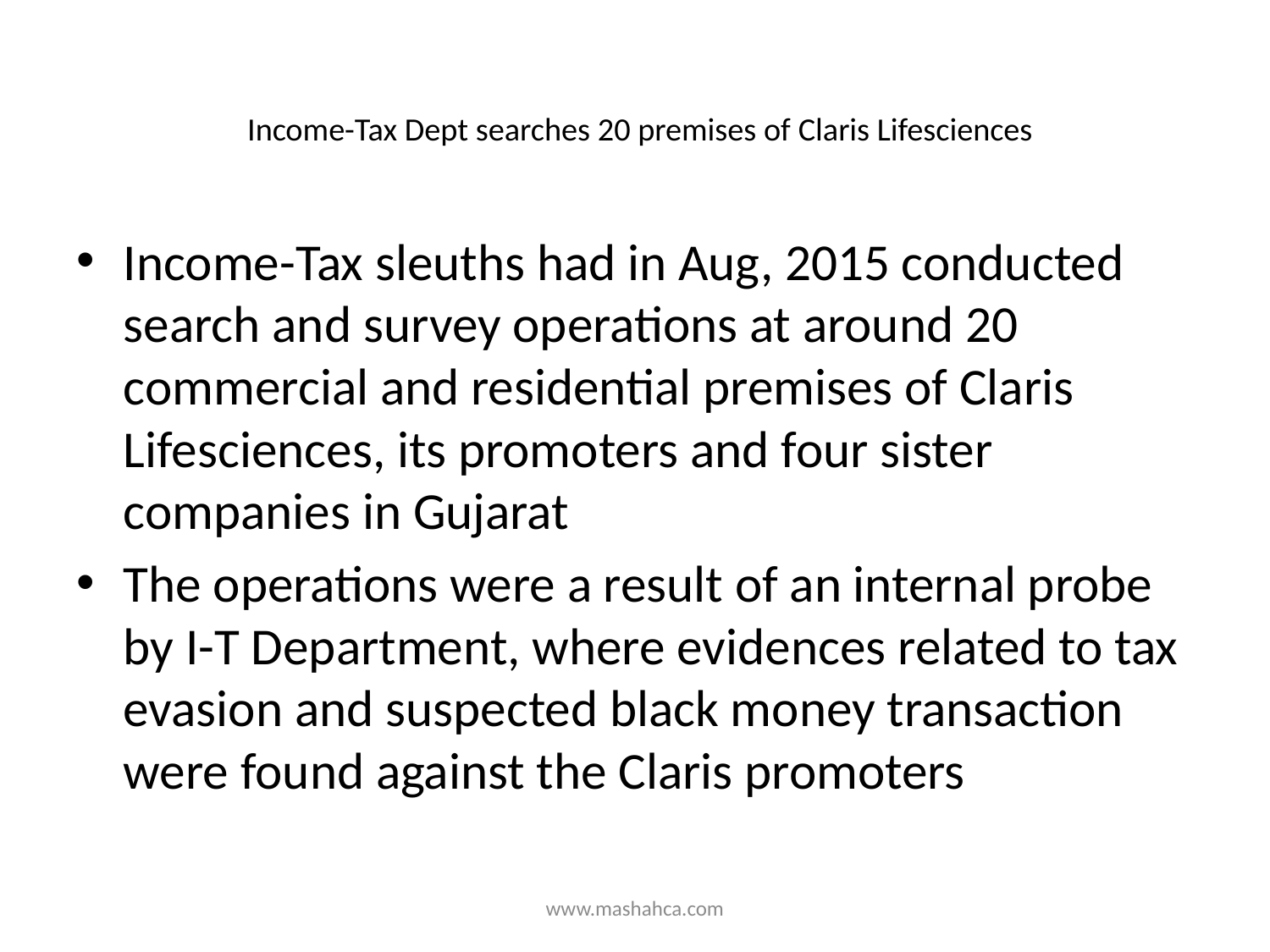

# Income-Tax Dept searches 20 premises of Claris Lifesciences
Income-Tax sleuths had in Aug, 2015 conducted search and survey operations at around 20 commercial and residential premises of Claris Lifesciences, its promoters and four sister companies in Gujarat
The operations were a result of an internal probe by I-T Department, where evidences related to tax evasion and suspected black money transaction were found against the Claris promoters

www.mashahca.com